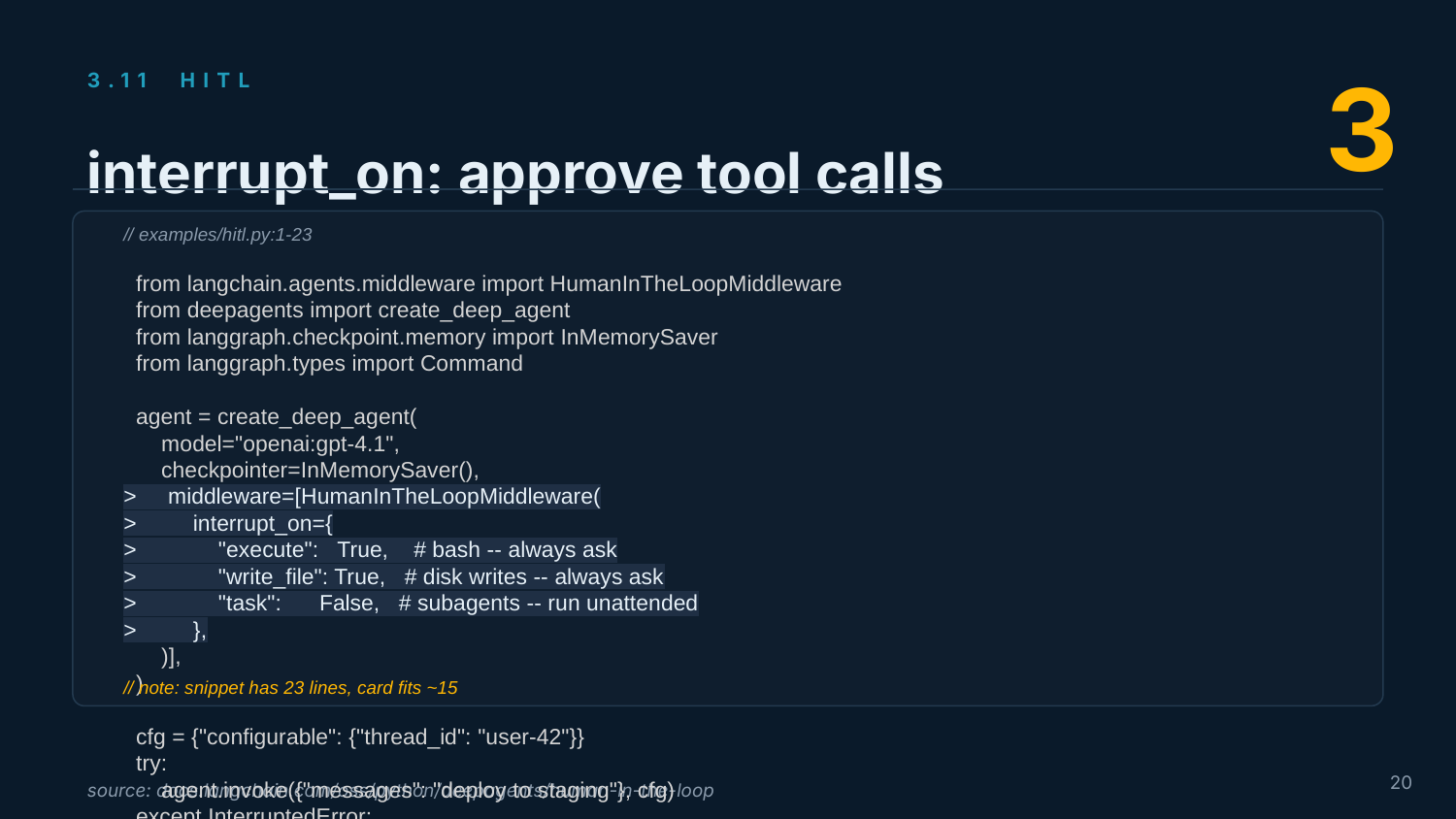

3
3.11  HITL
interrupt_on: approve tool calls

// examples/hitl.py:1-23
  from langchain.agents.middleware import HumanInTheLoopMiddleware
  from deepagents import create_deep_agent
  from langgraph.checkpoint.memory import InMemorySaver
  from langgraph.types import Command

  agent = create_deep_agent(
      model="openai:gpt-4.1",
      checkpointer=InMemorySaver(),
>     middleware=[HumanInTheLoopMiddleware(
>         interrupt_on={
>             "execute":   True,    # bash -- always ask
>             "write_file": True,   # disk writes -- always ask
>             "task":      False,   # subagents -- run unattended
>         },
      )],
  )

  cfg = {"configurable": {"thread_id": "user-42"}}
  try:
      agent.invoke({"messages": "deploy to staging"}, cfg)
  except InterruptedError:
      decision = ask_user("Approve execute()?")   # your UI
      agent.invoke(Command(resume=decision), cfg)

// note: snippet has 23 lines, card fits ~15
20
source: docs.langchain.com/oss/python/deepagents/human-in-the-loop